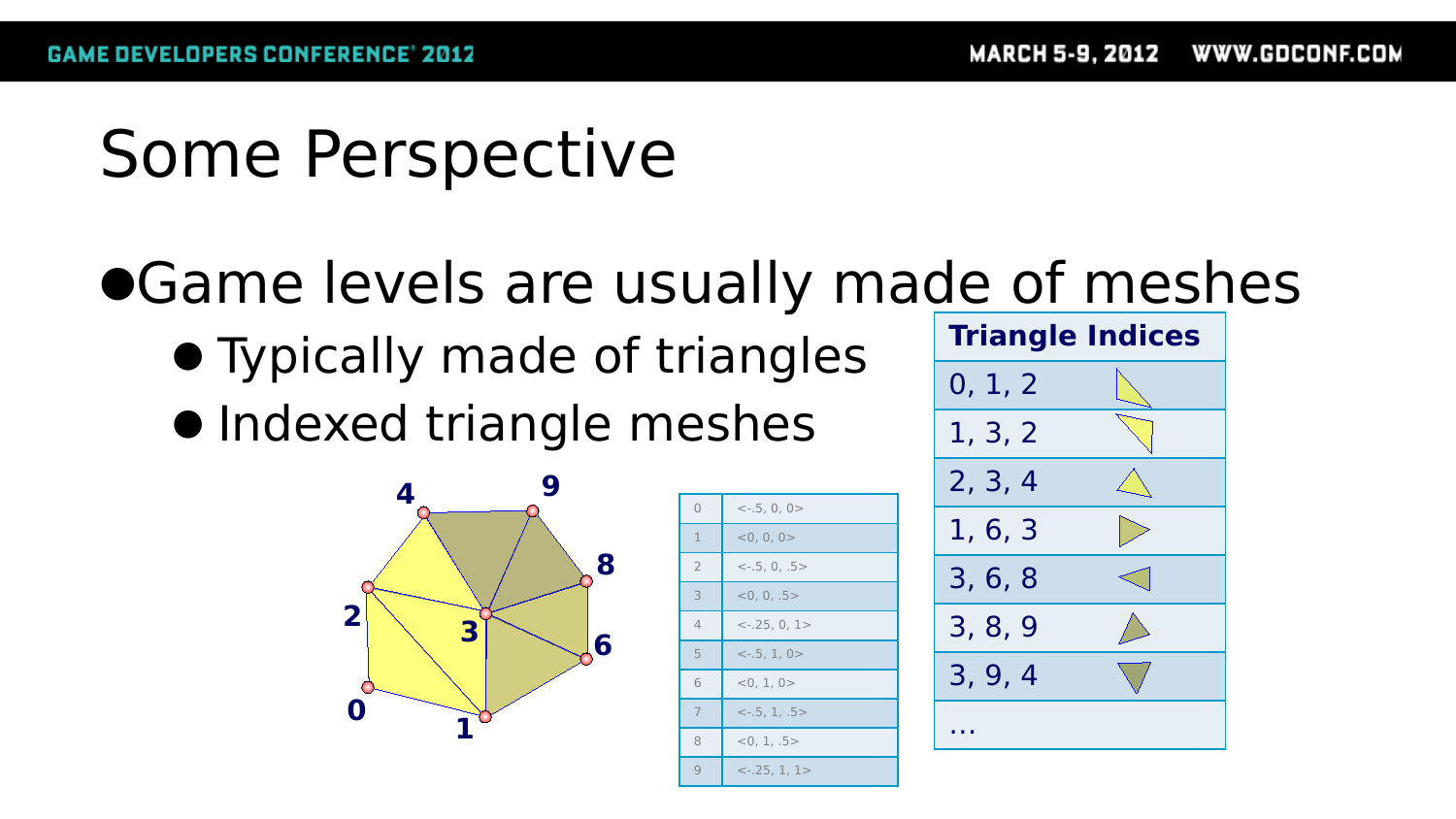

# Some Perspective
Game levels are usually made of meshes
Typically made of triangles
Indexed triangle meshes

| Triangle Indices |
| --- |
| 0, 1, 2 |
| 1, 3, 2 |
| 2, 3, 4 |
| 1, 6, 3 |
| 3, 6, 8 |
| 3, 8, 9 |
| 3, 9, 4 |
| … |

9
4

| 0 | <-.5, 0, 0> |
| --- | --- |
| 1 | <0, 0, 0> |
| 2 | <-.5, 0, .5> |
| 3 | <0, 0, .5> |
| 4 | <-.25, 0, 1> |
| 5 | <-.5, 1, 0> |
| 6 | <0, 1, 0> |
| 7 | <-.5, 1, .5> |
| 8 | <0, 1, .5> |
| 9 | <-.25, 1, 1> |

8

2
3

6

0
1